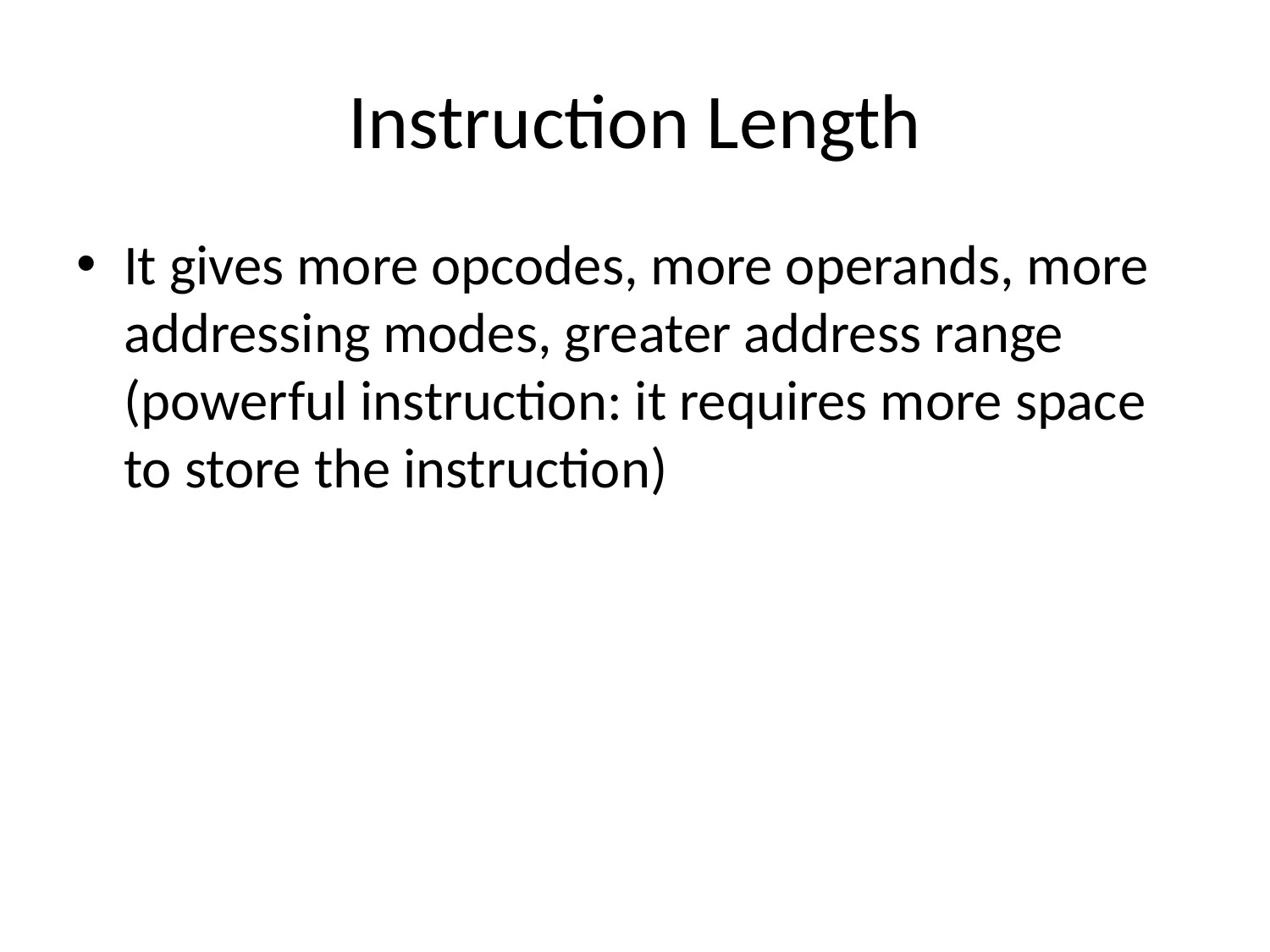

# Instruction Length
It gives more opcodes, more operands, more addressing modes, greater address range (powerful instruction: it requires more space to store the instruction)